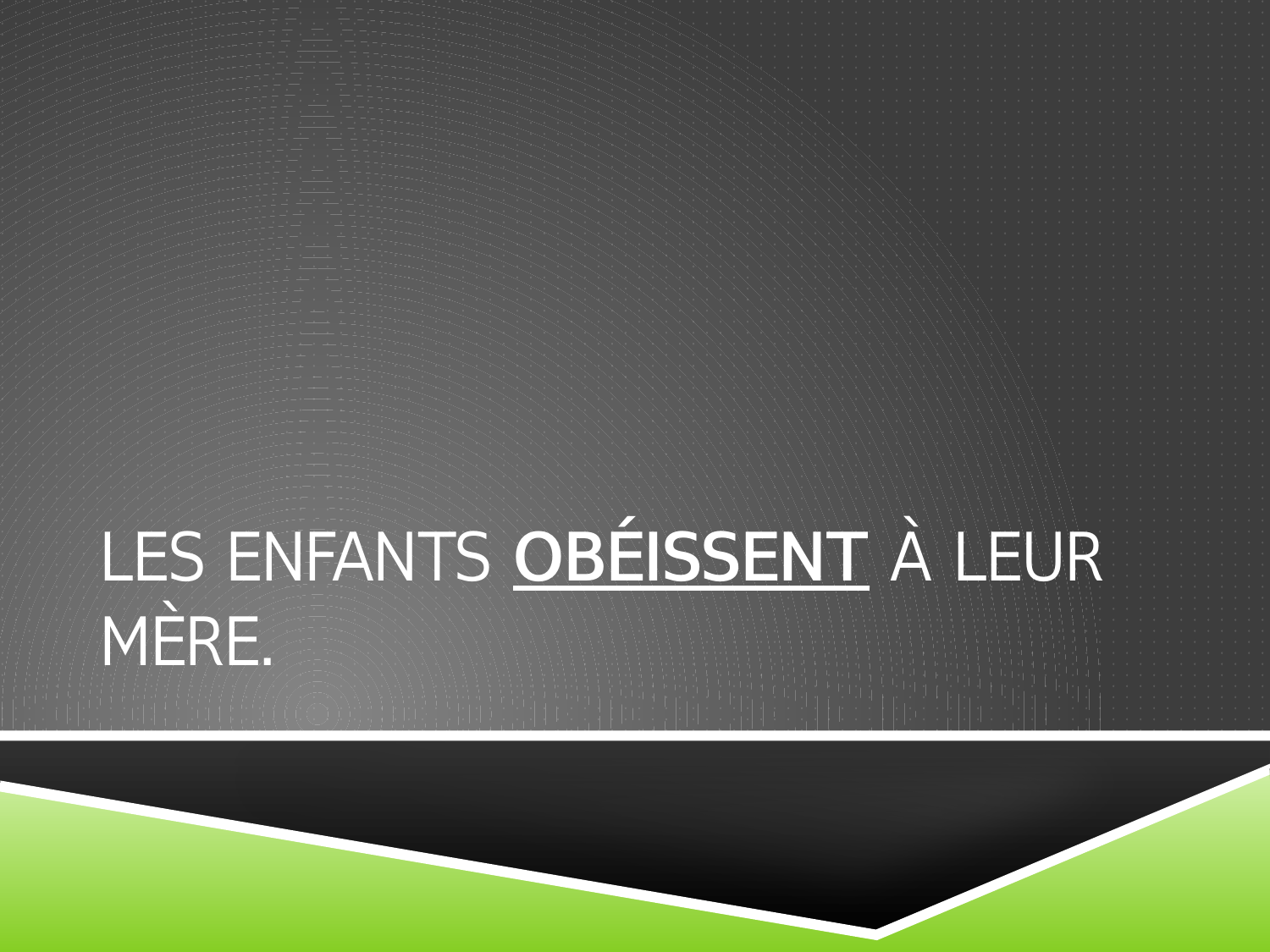

# Les enfants obéissent à leur mère.